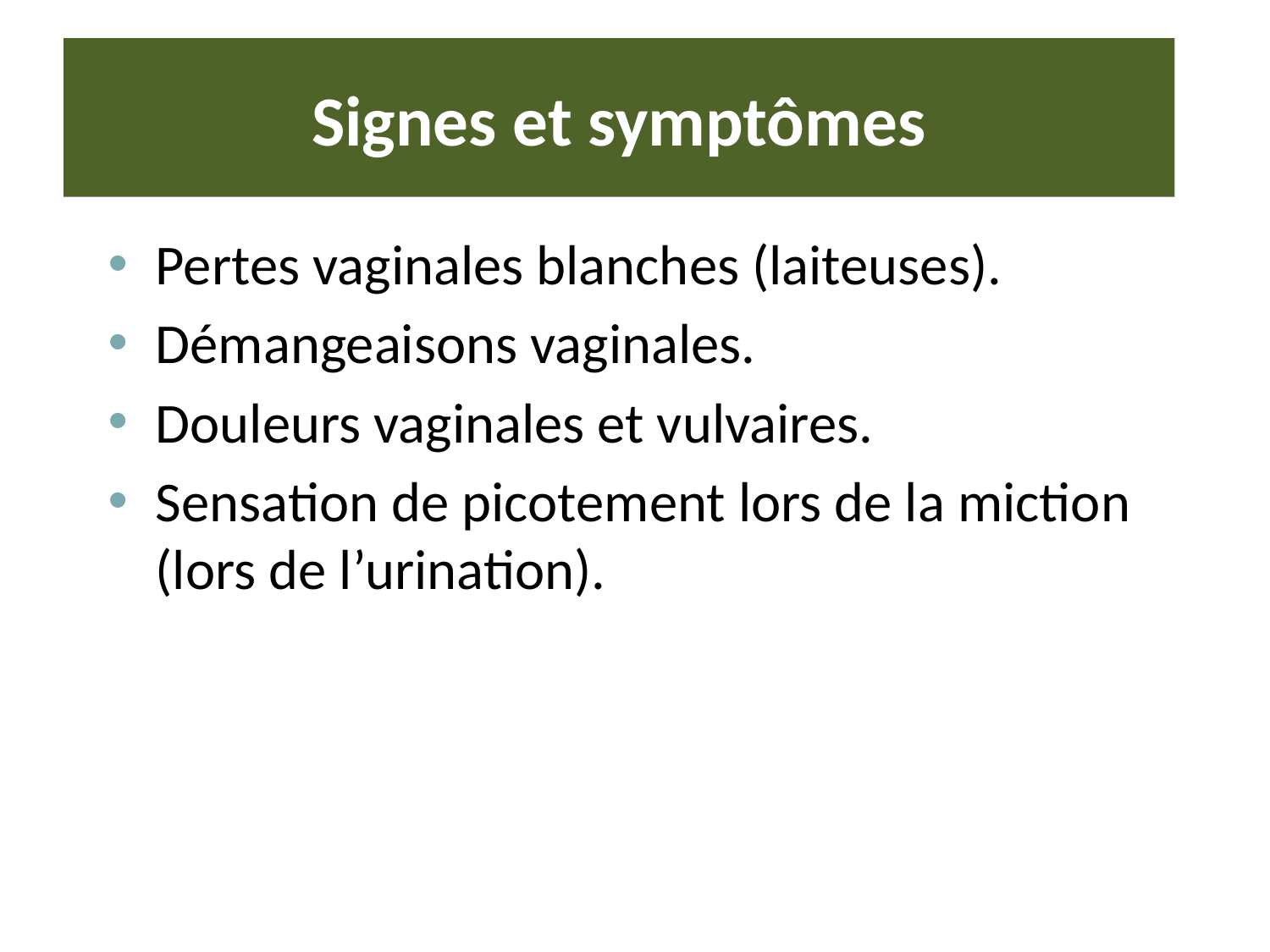

# Signes et symptômes
Pertes vaginales blanches (laiteuses).
Démangeaisons vaginales.
Douleurs vaginales et vulvaires.
Sensation de picotement lors de la miction (lors de l’urination).